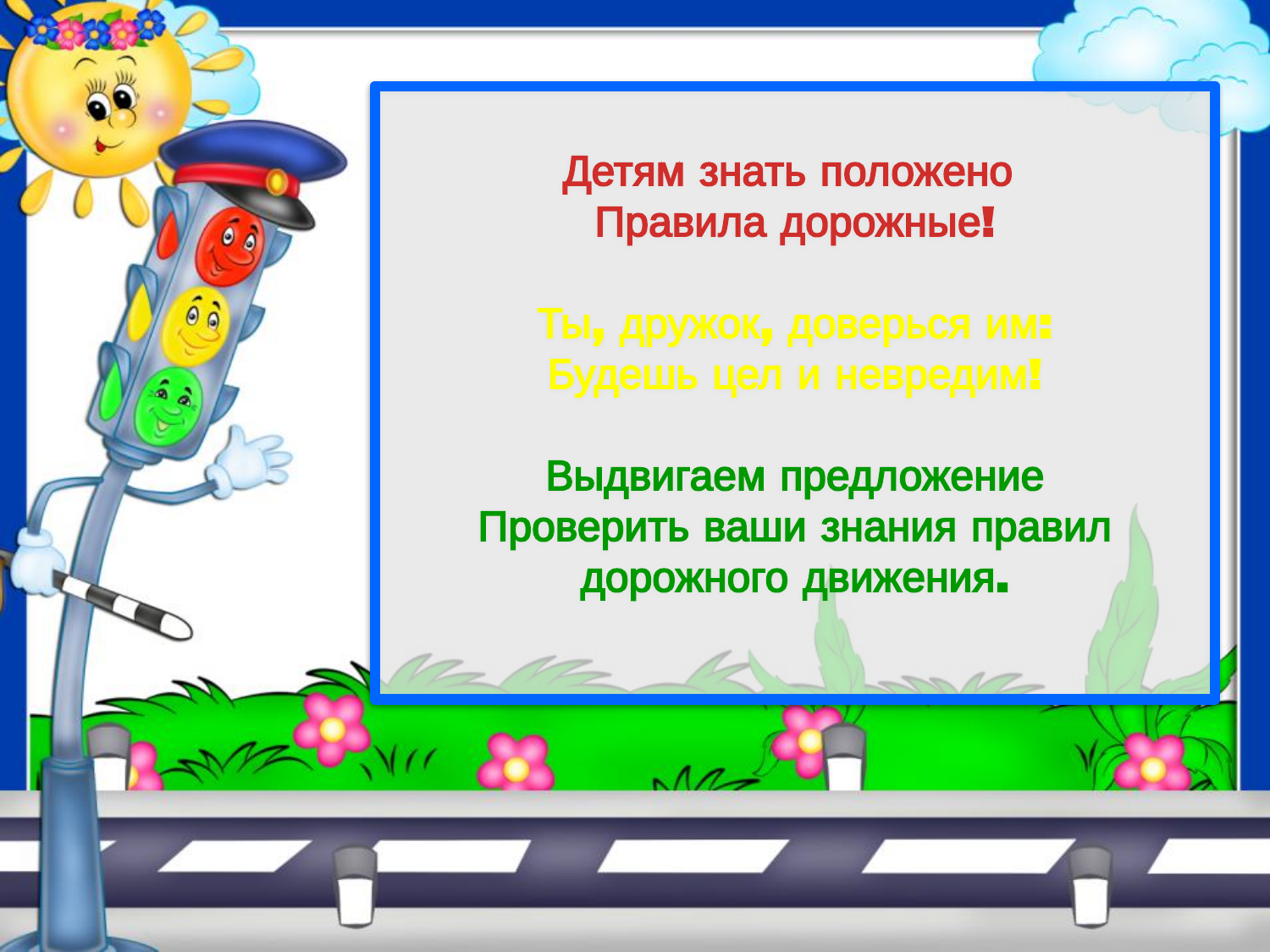

Детям знать положено
Правила дорожные!

Ты, дружок, доверься им:
Будешь цел и невредим!

Выдвигаем предложение
Проверить ваши знания правил дорожного движения.